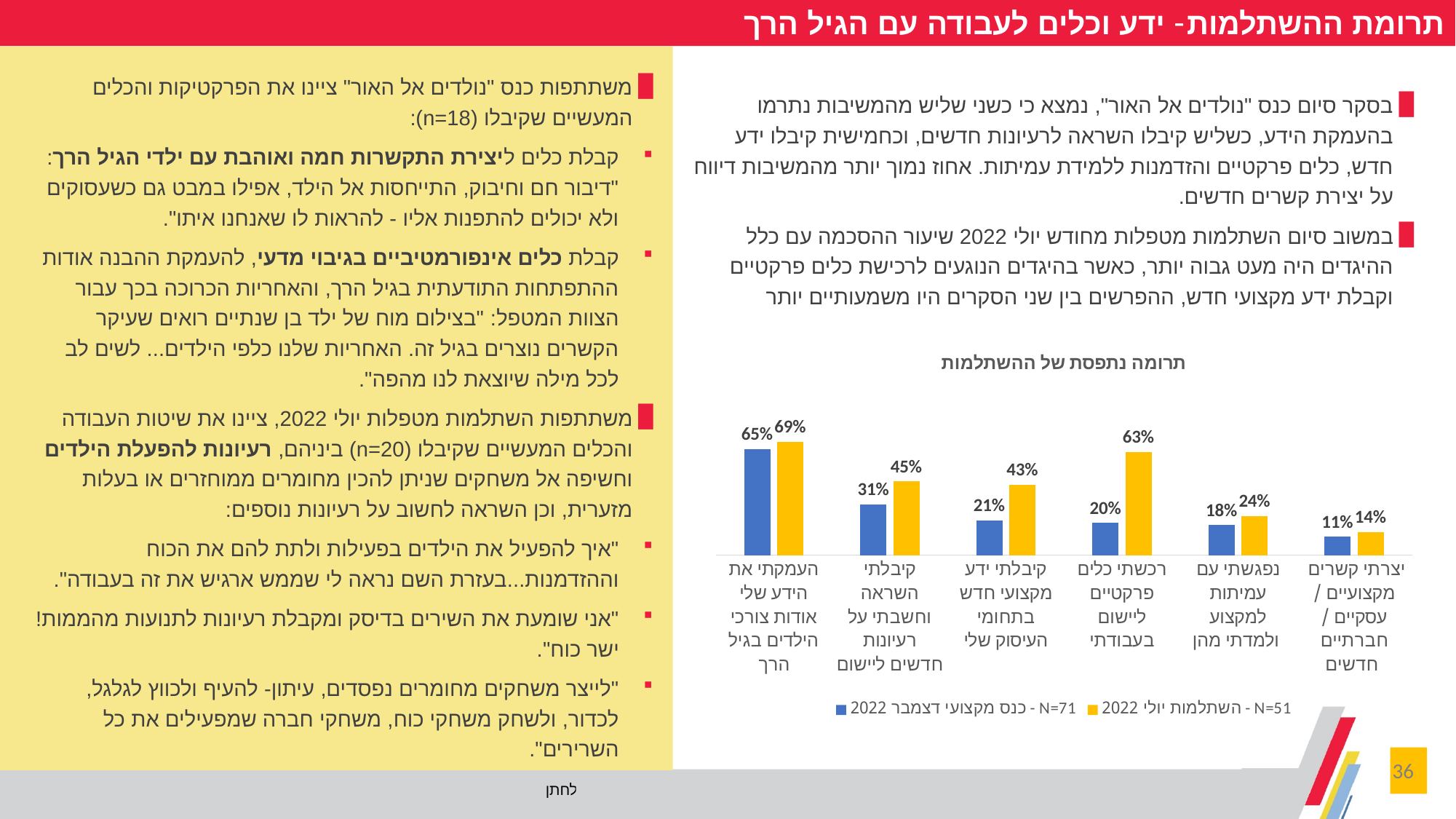

תרומת ההשתלמות- ידע וכלים לעבודה עם הגיל הרך

משתתפות כנס "נולדים אל האור" ציינו את הפרקטיקות והכלים המעשיים שקיבלו (n=18):
קבלת כלים ליצירת התקשרות חמה ואוהבת עם ילדי הגיל הרך:  "דיבור חם וחיבוק, התייחסות אל הילד, אפילו במבט גם כשעסוקים ולא יכולים להתפנות אליו - להראות לו שאנחנו איתו".
קבלת כלים אינפורמטיביים בגיבוי מדעי, להעמקת ההבנה אודות ההתפתחות התודעתית בגיל הרך, והאחריות הכרוכה בכך עבור הצוות המטפל: "בצילום מוח של ילד בן שנתיים רואים שעיקר הקשרים נוצרים בגיל זה. האחריות שלנו כלפי הילדים... לשים לב לכל מילה שיוצאת לנו מהפה".
משתתפות השתלמות מטפלות יולי 2022, ציינו את שיטות העבודה והכלים המעשיים שקיבלו (n=20) ביניהם, רעיונות להפעלת הילדים וחשיפה אל משחקים שניתן להכין מחומרים ממוחזרים או בעלות מזערית, וכן השראה לחשוב על רעיונות נוספים:
"איך להפעיל את הילדים בפעילות ולתת להם את הכוח וההזדמנות...בעזרת השם נראה לי שממש ארגיש את זה בעבודה".
"אני שומעת את השירים בדיסק ומקבלת רעיונות לתנועות מהממות! ישר כוח".
"לייצר משחקים מחומרים נפסדים, עיתון- להעיף ולכווץ לגלגל, לכדור, ולשחק משחקי כוח, משחקי חברה שמפעילים את כל השרירים".

בסקר סיום כנס "נולדים אל האור", נמצא כי כשני שליש מהמשיבות נתרמו בהעמקת הידע, כשליש קיבלו השראה לרעיונות חדשים, וכחמישית קיבלו ידע חדש, כלים פרקטיים והזדמנות ללמידת עמיתות. אחוז נמוך יותר מהמשיבות דיווח על יצירת קשרים חדשים.
במשוב סיום השתלמות מטפלות מחודש יולי 2022 שיעור ההסכמה עם כלל ההיגדים היה מעט גבוה יותר, כאשר בהיגדים הנוגעים לרכישת כלים פרקטיים וקבלת ידע מקצועי חדש, ההפרשים בין שני הסקרים היו משמעותיים יותר

### Chart: תרומה נתפסת של ההשתלמות

| Category | כנס מקצועי דצמבר 2022 - N=71 | השתלמות יולי 2022 - N=51 |
|---|---|---|
| העמקתי את הידע שלי אודות צורכי הילדים בגיל הרך | 0.647887323943662 | 0.69 |
| קיבלתי השראה וחשבתי על רעיונות חדשים ליישום | 0.30985915492957744 | 0.45 |
| קיבלתי ידע מקצועי חדש בתחומי העיסוק שלי | 0.2112676056338028 | 0.43 |
| רכשתי כלים פרקטיים ליישום בעבודתי | 0.19718309859154928 | 0.63 |
| נפגשתי עם עמיתות למקצוע ולמדתי מהן  | 0.18309859154929578 | 0.24 |
|  יצרתי קשרים מקצועיים / עסקיים / חברתיים חדשים  | 0.11267605633802817 | 0.14 |
36